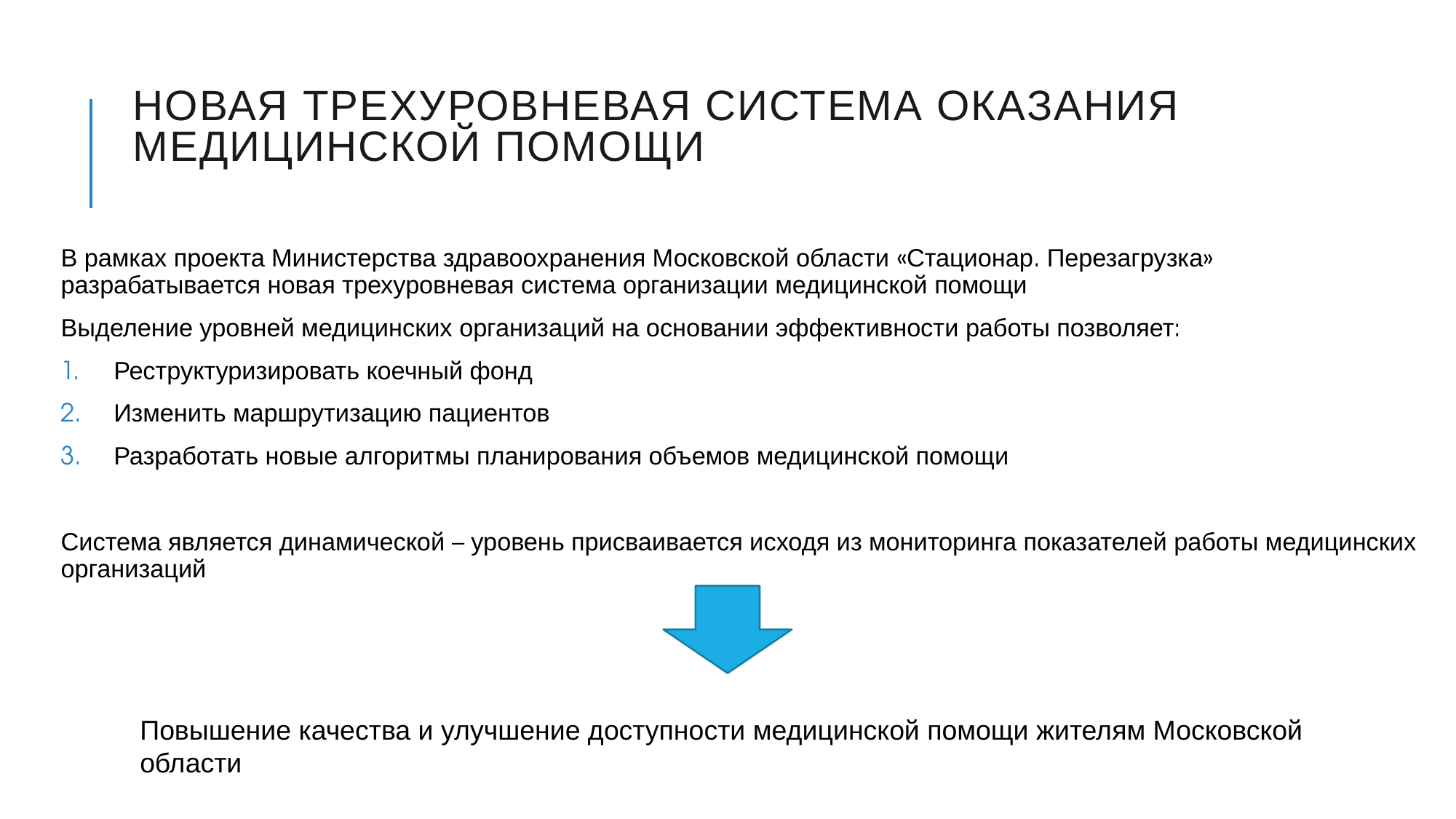

# Новая трехуровневая система оказания медицинской помощи
В рамках проекта Министерства здравоохранения Московской области «Стационар. Перезагрузка» разрабатывается новая трехуровневая система организации медицинской помощи
Выделение уровней медицинских организаций на основании эффективности работы позволяет:
Реструктуризировать коечный фонд
Изменить маршрутизацию пациентов
Разработать новые алгоритмы планирования объемов медицинской помощи

Система является динамической – уровень присваивается исходя из мониторинга показателей работы медицинских организаций

Повышение качества и улучшение доступности медицинской помощи жителям Московской области